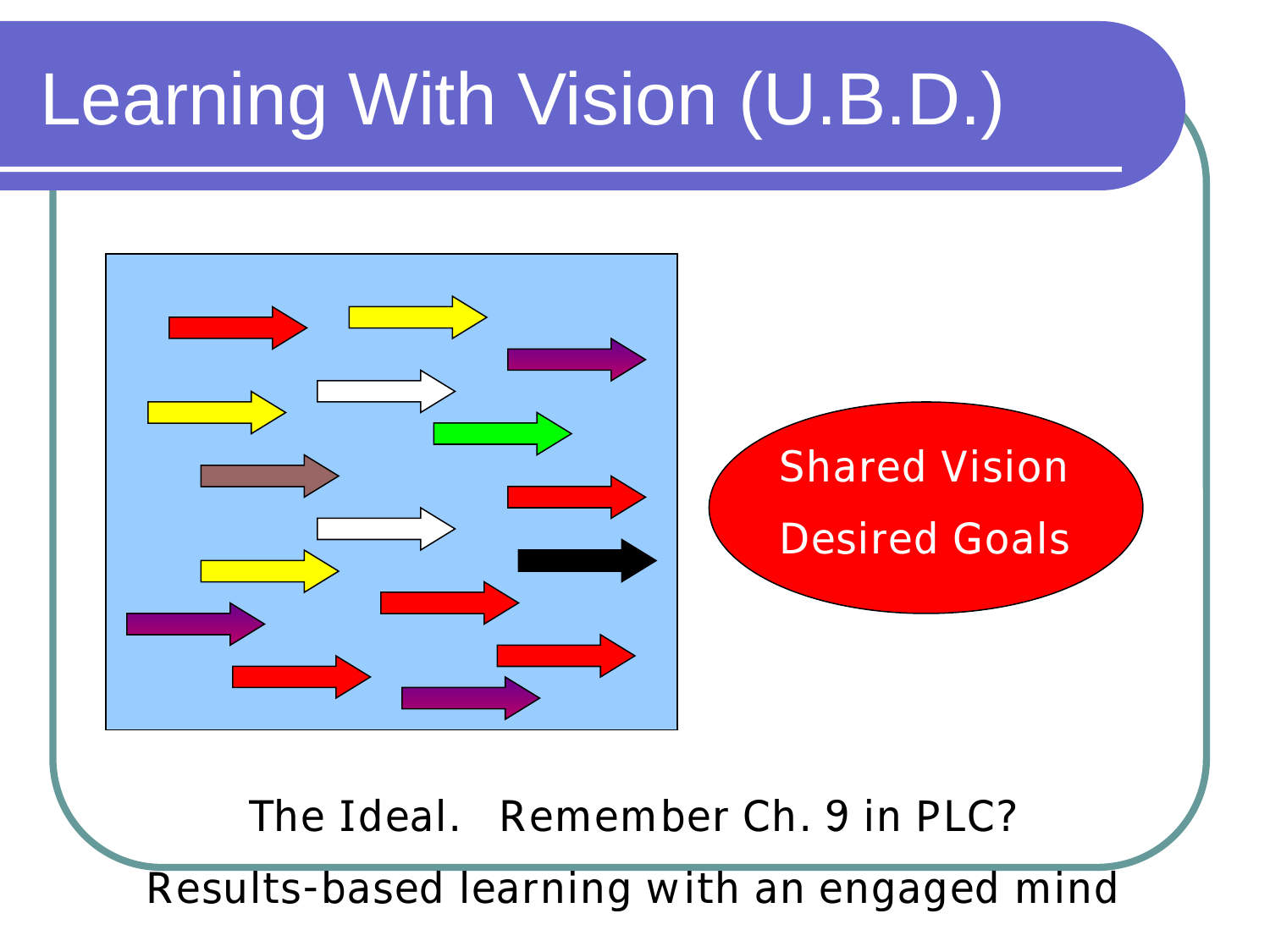

# Learning With Vision (U.B.D.)

Shared Vision
Desired Goals

The Ideal.   Remember Ch. 9 in PLC?
Results-based learning with an engaged mind